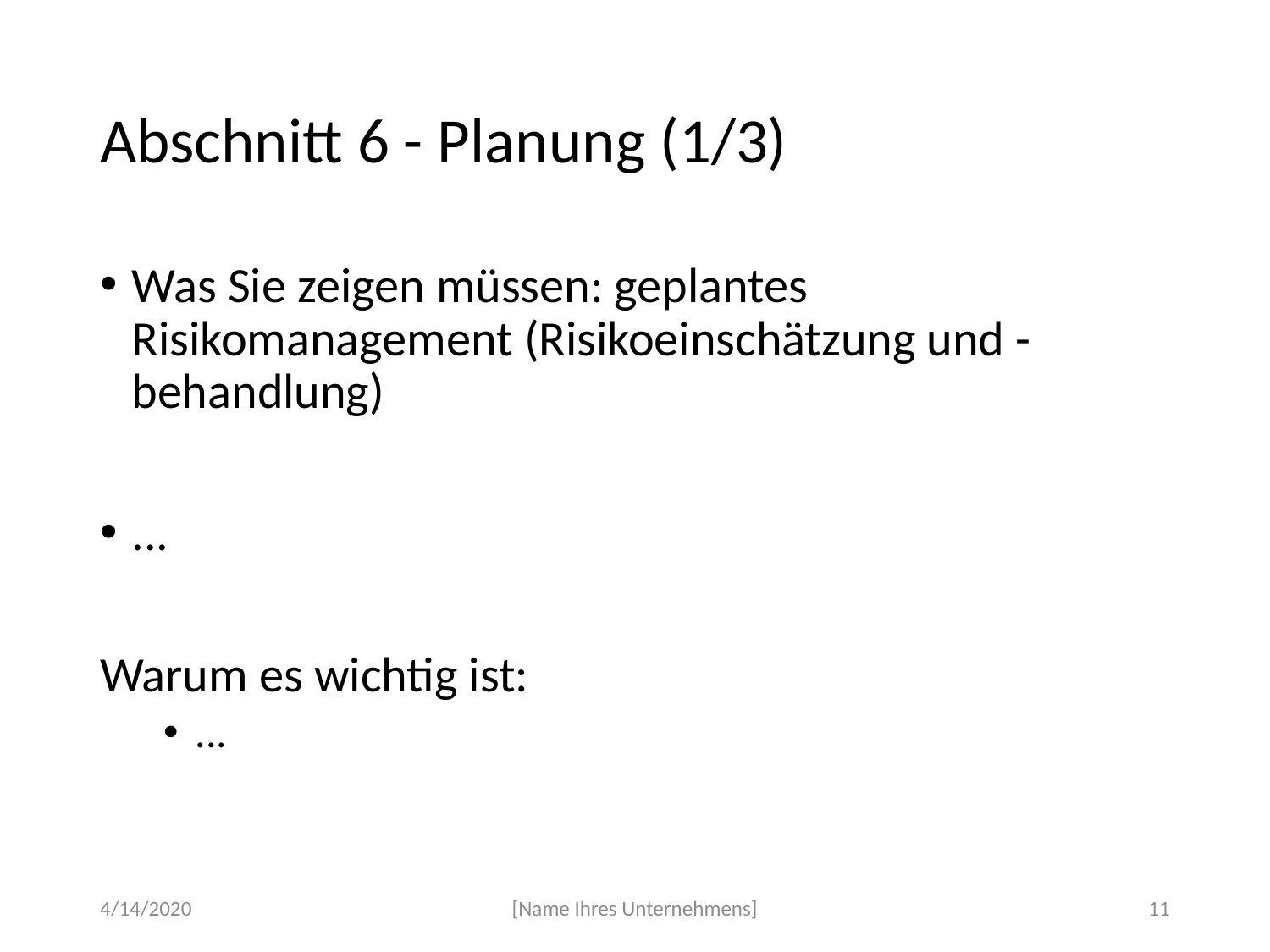

# Abschnitt 6 - Planung (1/3)
Was Sie zeigen müssen: geplantes Risikomanagement (Risikoeinschätzung und -behandlung)

...

Warum es wichtig ist:
...
4/14/2020
[Name Ihres Unternehmens]
11